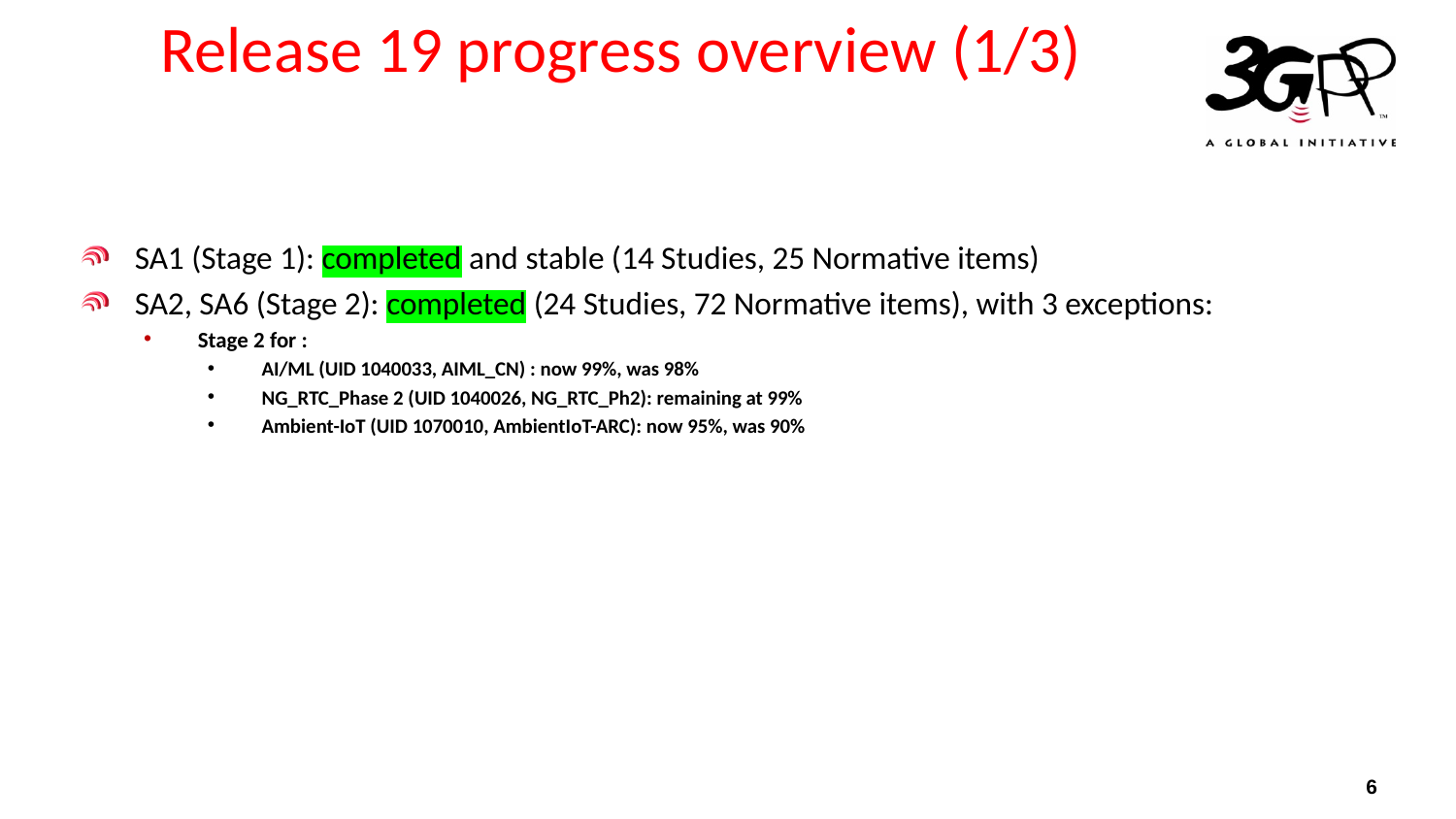

# Release 19 progress overview (1/3)
SA1 (Stage 1): completed and stable (14 Studies, 25 Normative items)
SA2, SA6 (Stage 2): completed (24 Studies, 72 Normative items), with 3 exceptions:
Stage 2 for :
AI/ML (UID 1040033, AIML_CN) : now 99%, was 98%
NG_RTC_Phase 2 (UID 1040026, NG_RTC_Ph2): remaining at 99%
Ambient-IoT (UID 1070010, AmbientIoT-ARC): now 95%, was 90%